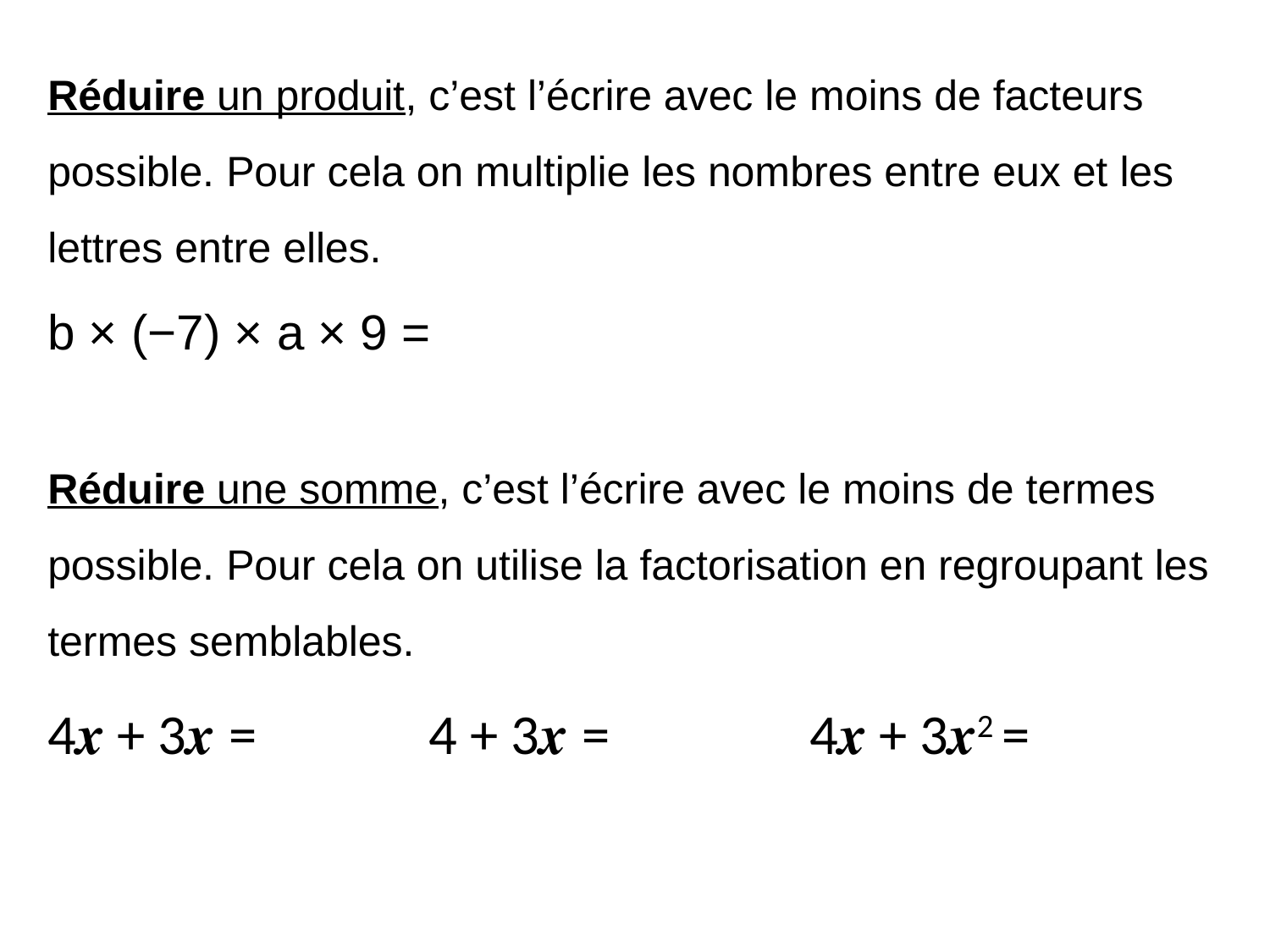

Réduire un produit, c’est l’écrire avec le moins de facteurs possible. Pour cela on multiplie les nombres entre eux et les lettres entre elles.
b × (−7) × a × 9 =

Réduire une somme, c’est l’écrire avec le moins de termes possible. Pour cela on utilise la factorisation en regroupant les termes semblables.
4x + 3x = 		4 + 3x = 		4x + 3x2 =